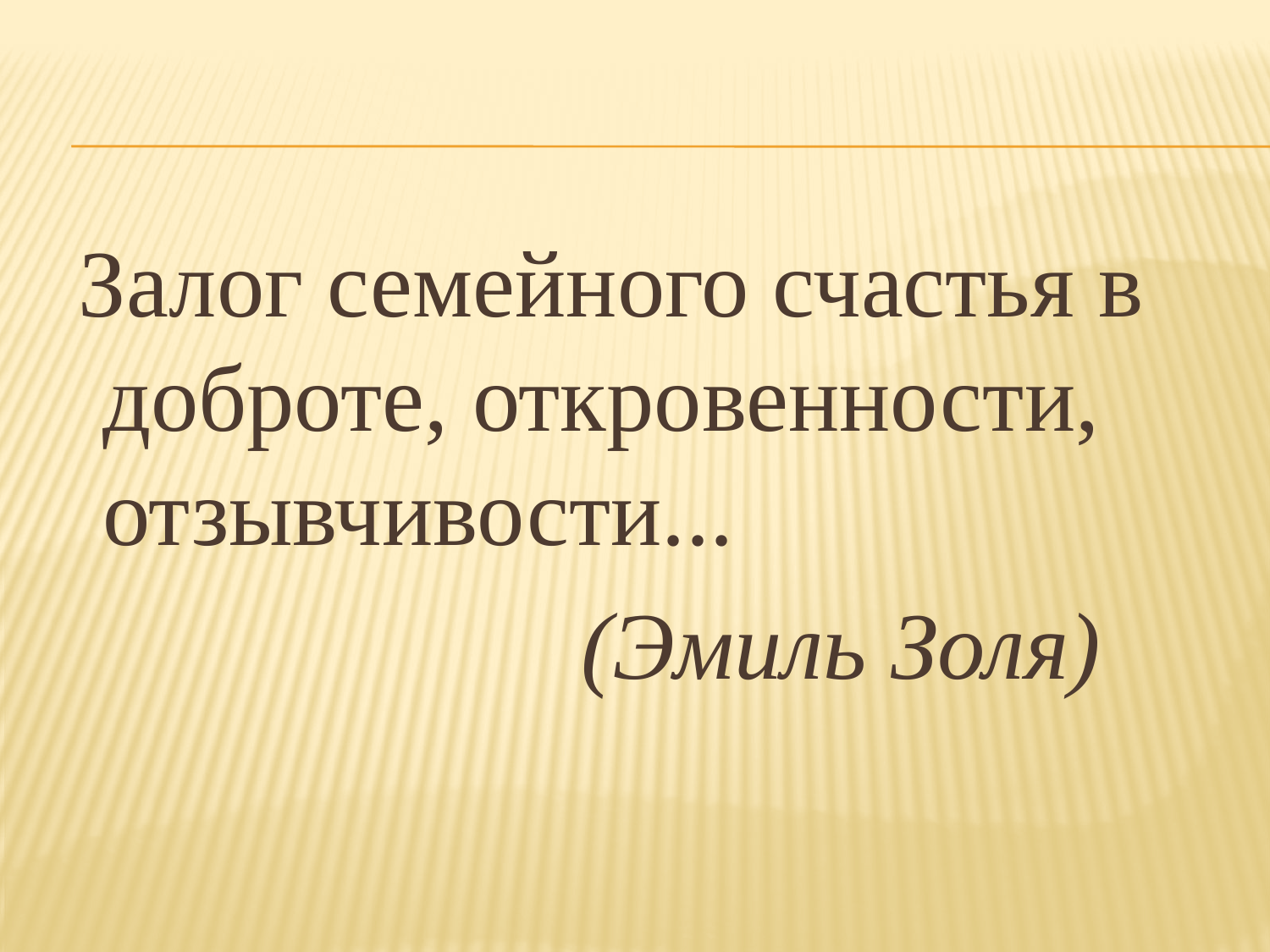

Залог семейного счастья в доброте, откровенности, отзывчивости...
                      (Эмиль Золя)